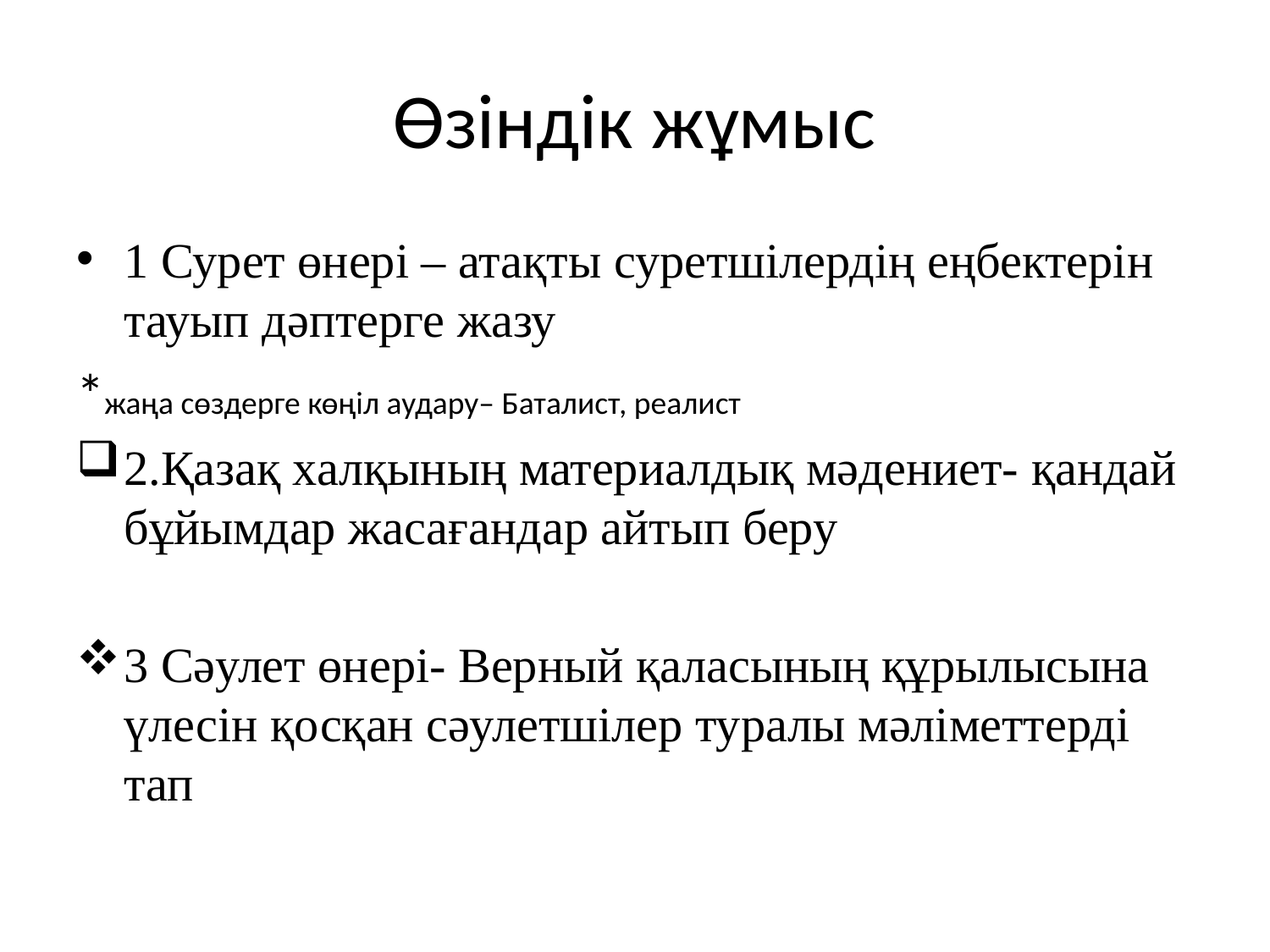

# Өзіндік жұмыс
1 Сурет өнері – атақты суретшілердің еңбектерін тауып дәптерге жазу
*жаңа сөздерге көңіл аудару– Баталист, реалист
2.Қазақ халқының материалдық мәдениет- қандай бұйымдар жасағандар айтып беру

3 Сәулет өнері- Верный қаласының құрылысына үлесін қосқан сәулетшілер туралы мәліметтерді тап